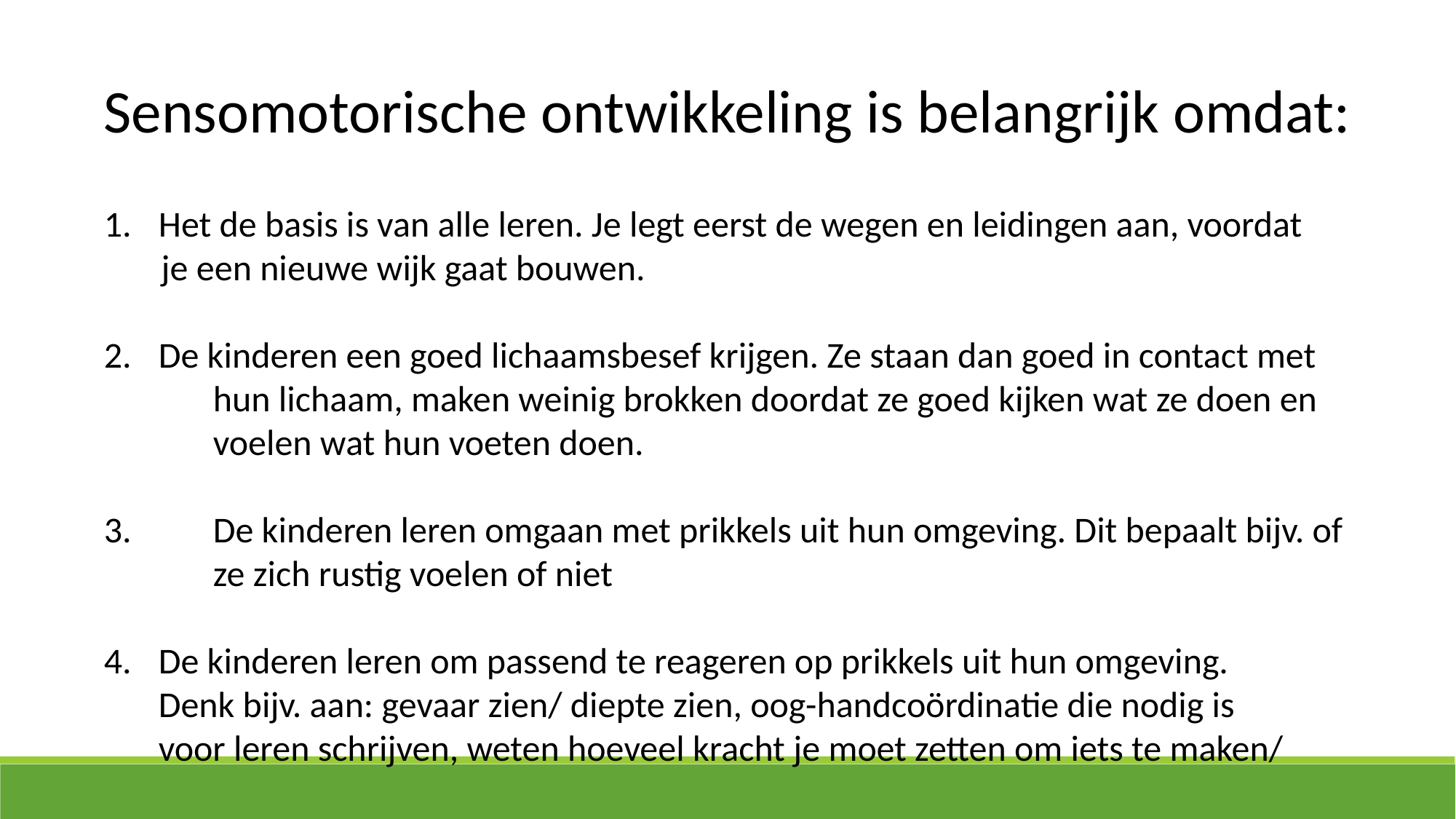

Sensomotorische ontwikkeling is belangrijk omdat:
Het de basis is van alle leren. Je legt eerst de wegen en leidingen aan, voordat
       je een nieuwe wijk gaat bouwen.

De kinderen een goed lichaamsbesef krijgen. Ze staan dan goed in contact met
	hun lichaam, maken weinig brokken doordat ze goed kijken wat ze doen en
	voelen wat hun voeten doen.

3.	De kinderen leren omgaan met prikkels uit hun omgeving. Dit bepaalt bijv. of
     	ze zich rustig voelen of niet

De kinderen leren om passend te reageren op prikkels uit hun omgeving.
Denk bijv. aan: gevaar zien/ diepte zien, oog-handcoördinatie die nodig is
voor leren schrijven, weten hoeveel kracht je moet zetten om iets te maken/